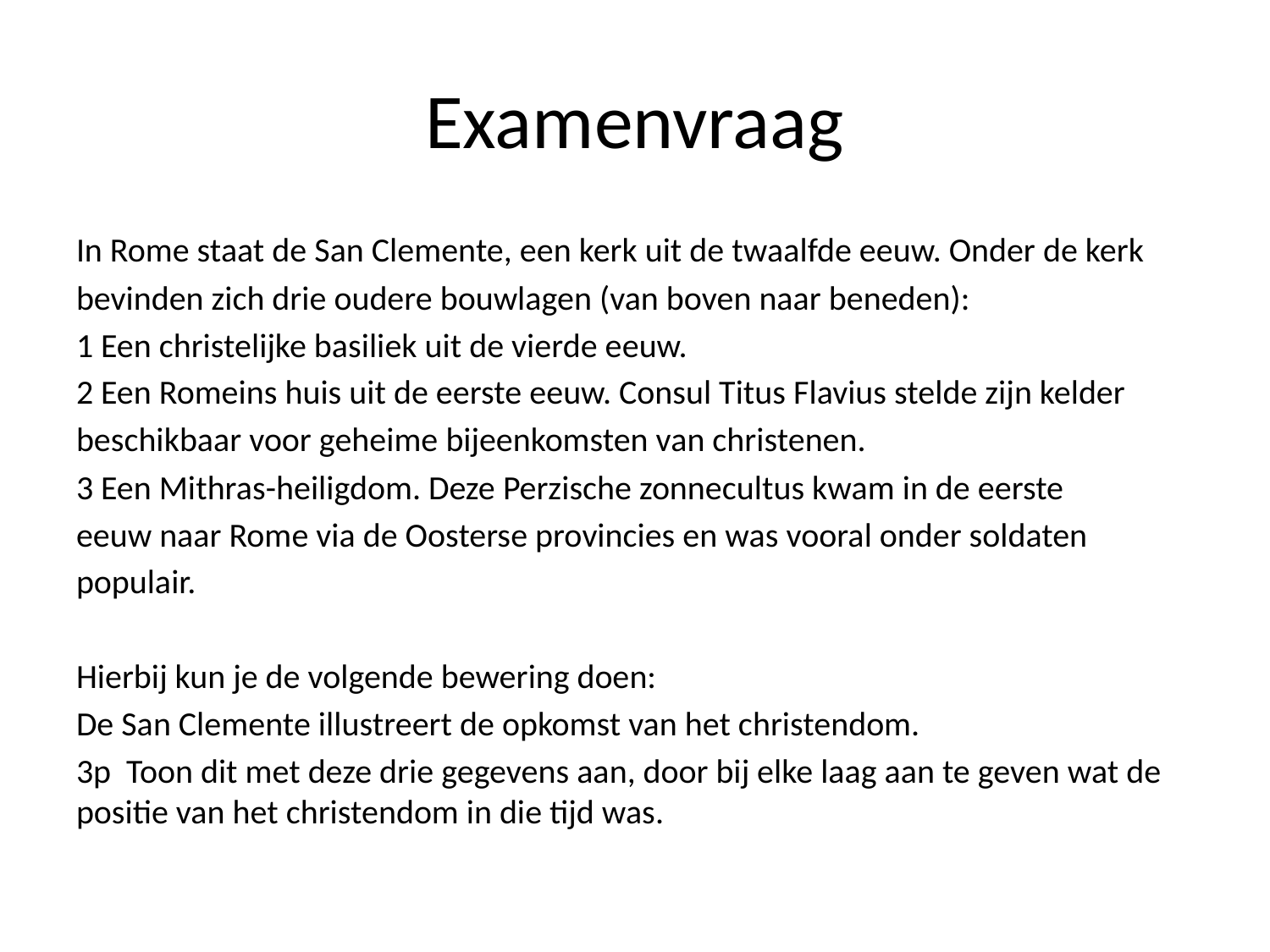

# Examenvraag
In Rome staat de San Clemente, een kerk uit de twaalfde eeuw. Onder de kerk
bevinden zich drie oudere bouwlagen (van boven naar beneden):
1 Een christelijke basiliek uit de vierde eeuw.
2 Een Romeins huis uit de eerste eeuw. Consul Titus Flavius stelde zijn kelder
beschikbaar voor geheime bijeenkomsten van christenen.
3 Een Mithras-heiligdom. Deze Perzische zonnecultus kwam in de eerste
eeuw naar Rome via de Oosterse provincies en was vooral onder soldaten
populair.

Hierbij kun je de volgende bewering doen:
De San Clemente illustreert de opkomst van het christendom.
3p  Toon dit met deze drie gegevens aan, door bij elke laag aan te geven wat de positie van het christendom in die tijd was.